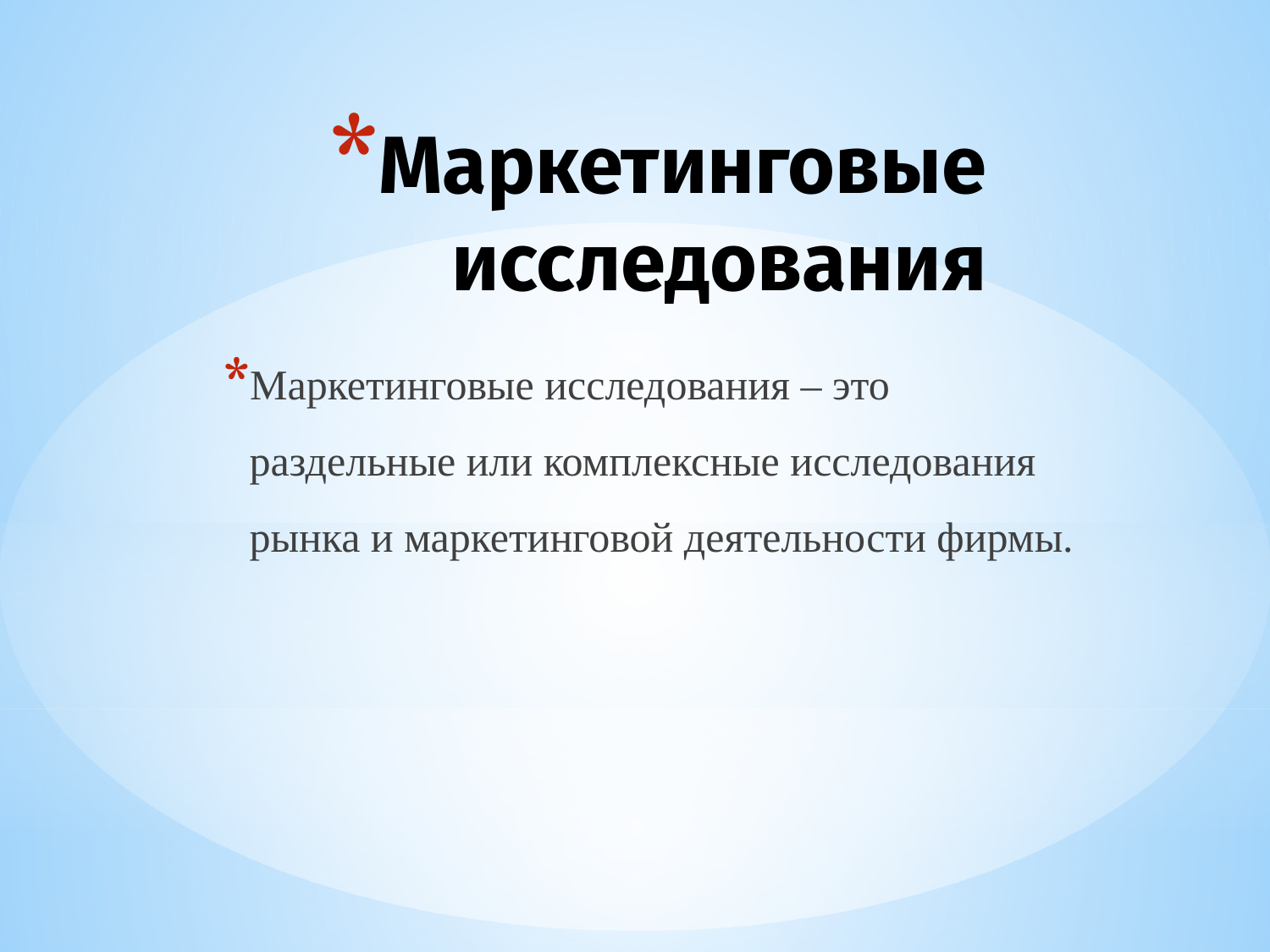

# Маркетинговые исследования
Маркетинговые исследования – это раздельные или комплексные исследования рынка и маркетинговой деятельности фирмы.